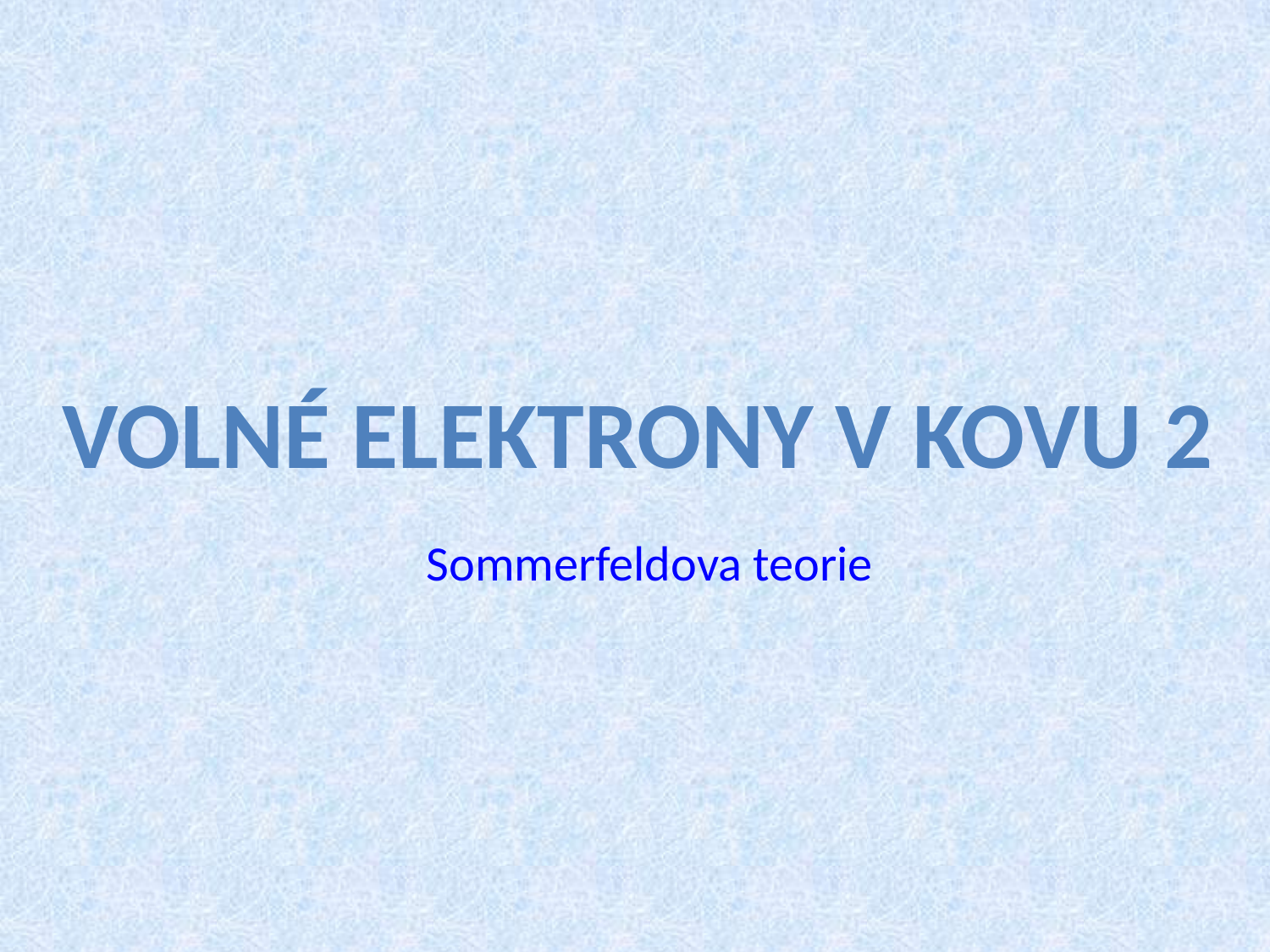

Volné elektrony v kovu 2
Sommerfeldova teorie